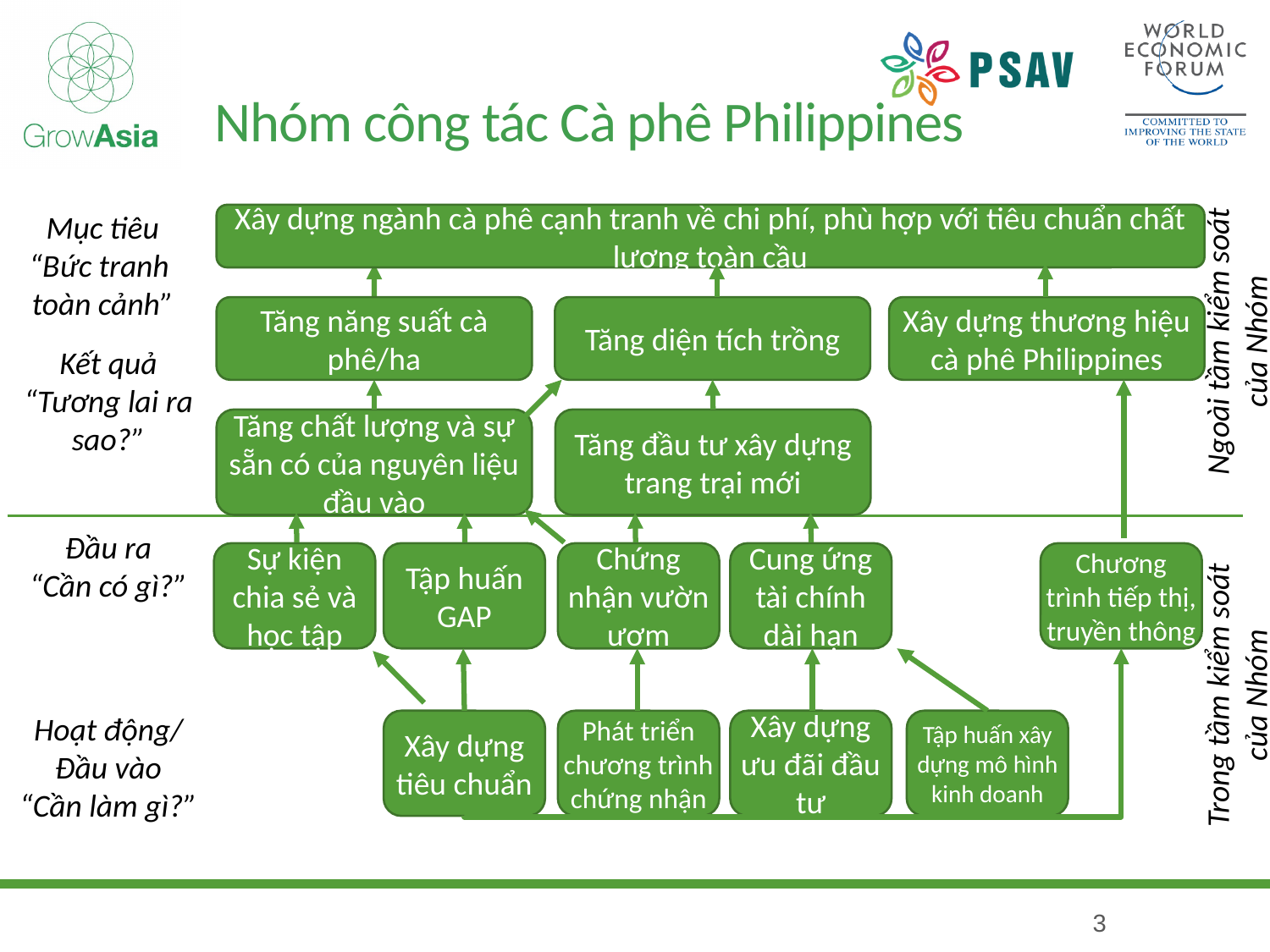

# Nhóm công tác Cà phê Philippines
Mục tiêu
“Bức tranh
toàn cảnh”
Xây dựng ngành cà phê cạnh tranh về chi phí, phù hợp với tiêu chuẩn chất lượng toàn cầu

Ngoài tầm kiểm soát của Nhóm
Tăng năng suất cà phê/ha
Tăng diện tích trồng
Xây dựng thương hiệu cà phê Philippines
Kết quả
“Tương lai ra sao?”
Tăng chất lượng và sự sẵn có của nguyên liệu đầu vào
Tăng đầu tư xây dựng trang trại mới
Đầu ra
“Cần có gì?”
Sự kiện chia sẻ và học tập
Tập huấn GAP
Chứng nhận vườn ươm
Cung ứng tài chính dài hạn
Chương trình tiếp thị, truyền thông
Trong tầm kiểm soát của Nhóm
Hoạt động/ Đầu vào
“Cần làm gì?”
Xây dựng tiêu chuẩn
Phát triển chương trình chứng nhận
Xây dựng ưu đãi đầu tư
Tập huấn xây dựng mô hình kinh doanh
3